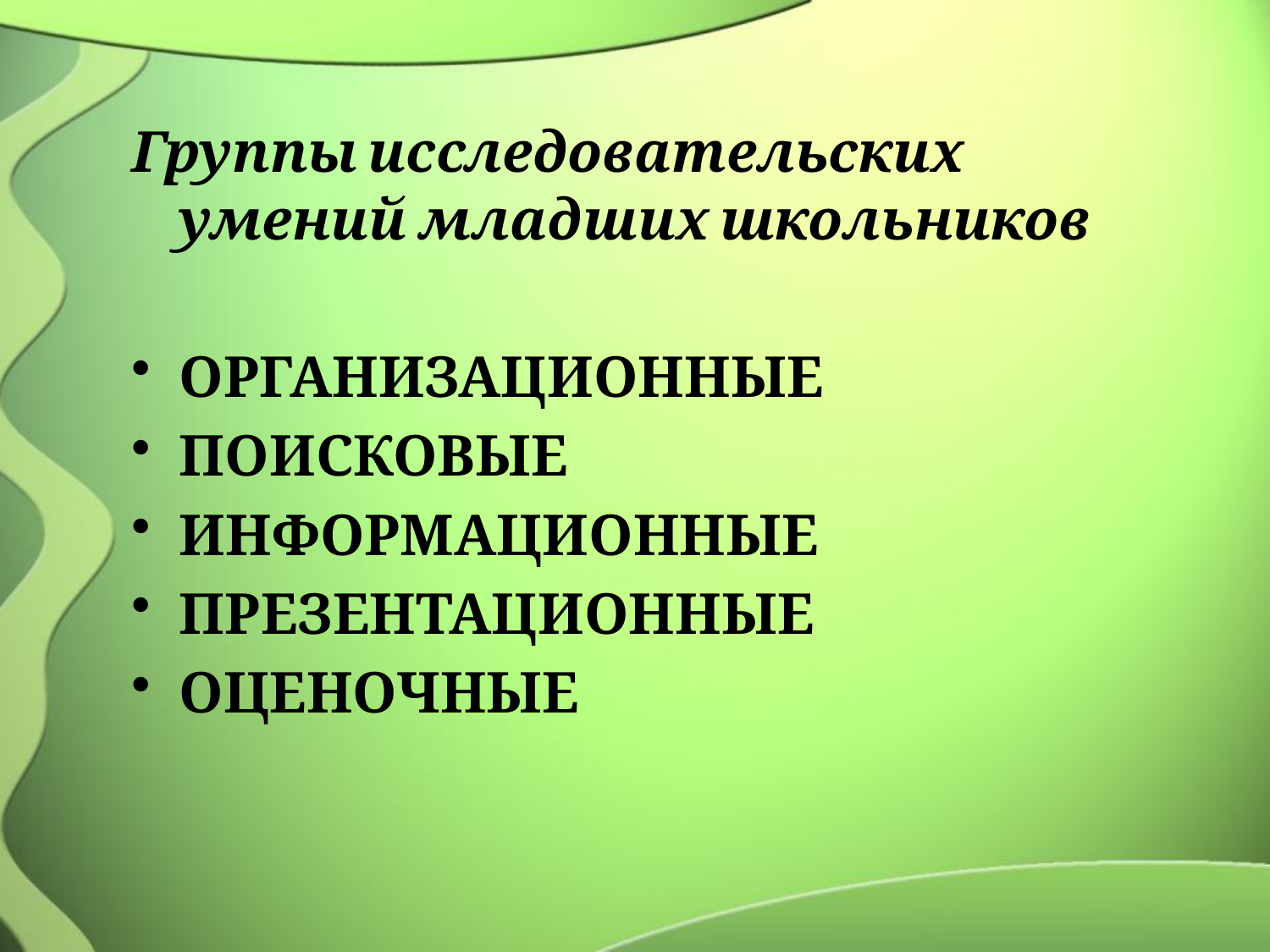

Группы исследовательских умений младших школьников

ОРГАНИЗАЦИОННЫЕ
ПОИСКОВЫЕ
ИНФОРМАЦИОННЫЕ
ПРЕЗЕНТАЦИОННЫЕ
ОЦЕНОЧНЫЕ